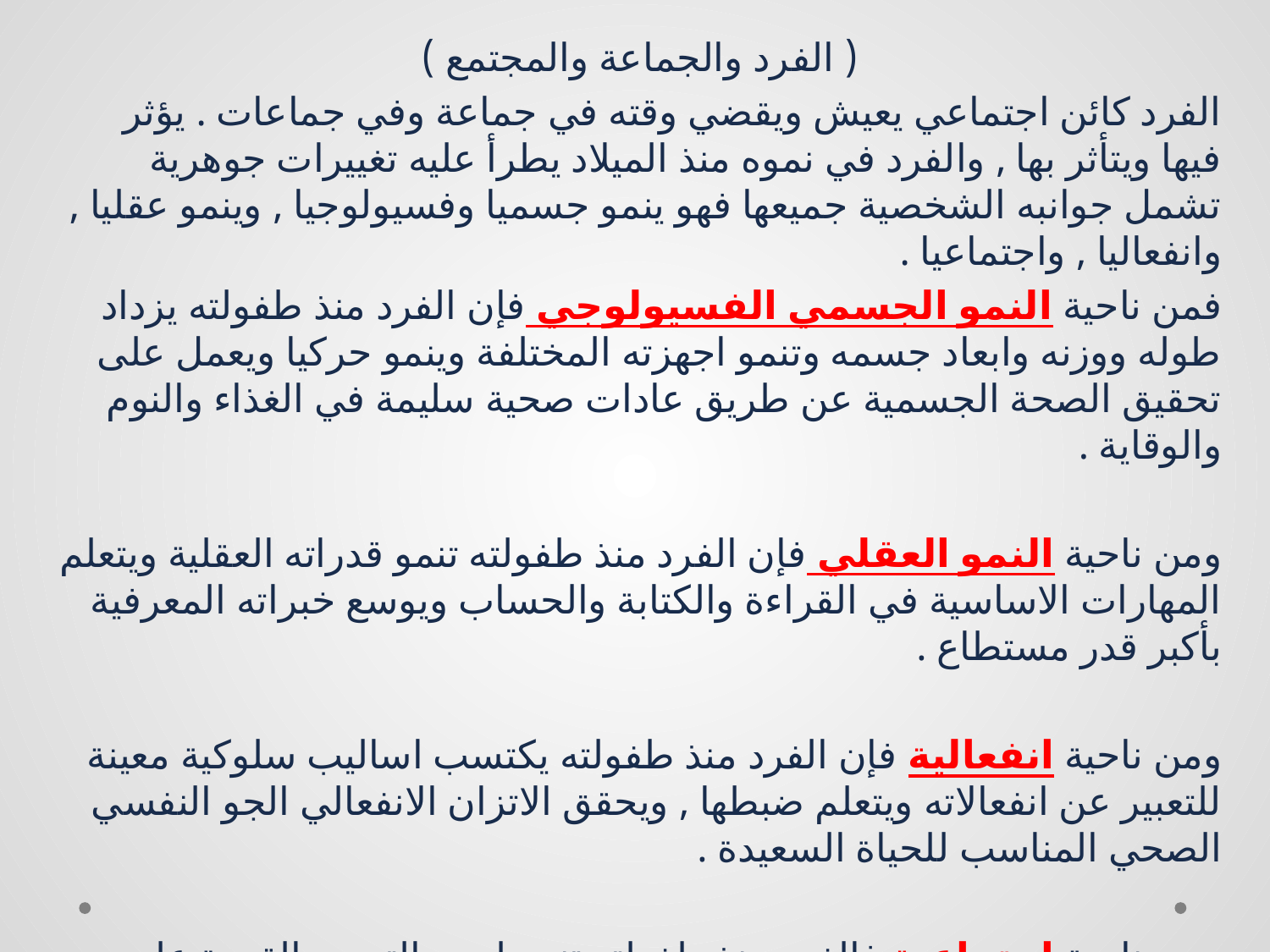

( الفرد والجماعة والمجتمع )
الفرد كائن اجتماعي يعيش ويقضي وقته في جماعة وفي جماعات . يؤثر فيها ويتأثر بها , والفرد في نموه منذ الميلاد يطرأ عليه تغييرات جوهرية تشمل جوانبه الشخصية جميعها فهو ينمو جسميا وفسيولوجيا , وينمو عقليا , وانفعاليا , واجتماعيا .
فمن ناحية النمو الجسمي الفسيولوجي فإن الفرد منذ طفولته يزداد طوله ووزنه وابعاد جسمه وتنمو اجهزته المختلفة وينمو حركيا ويعمل على تحقيق الصحة الجسمية عن طريق عادات صحية سليمة في الغذاء والنوم والوقاية .

ومن ناحية النمو العقلي فإن الفرد منذ طفولته تنمو قدراته العقلية ويتعلم المهارات الاساسية في القراءة والكتابة والحساب ويوسع خبراته المعرفية بأكبر قدر مستطاع .

ومن ناحية انفعالية فإن الفرد منذ طفولته يكتسب اساليب سلوكية معينة للتعبير عن انفعالاته ويتعلم ضبطها , ويحقق الاتزان الانفعالي الجو النفسي الصحي المناسب للحياة السعيدة .

ومن ناحية اجتماعية فالفرد منذ طفولته تنمو لديه بالتدريج القدرة على انشاء علاقات اجتماعية فعالة مع الاخرين ويكتسب الاساليب السلوكية الاجتماعية والاتجاهات والقيم والمعايير الاجتماعية .